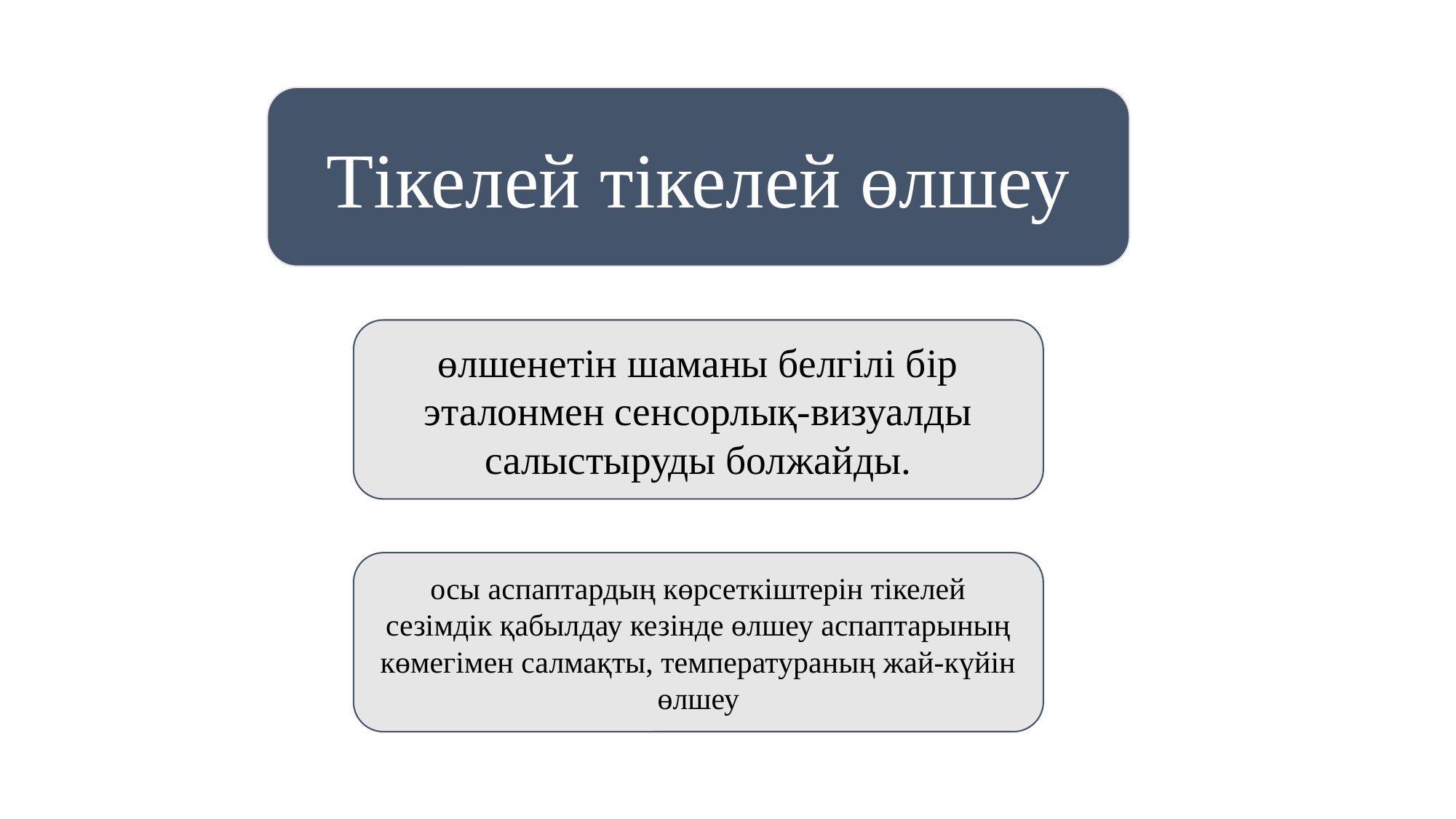

Тікелей тікелей өлшеу
өлшенетін шаманы белгілі бір эталонмен сенсорлық-визуалды салыстыруды болжайды.
осы аспаптардың көрсеткіштерін тікелей сезімдік қабылдау кезінде өлшеу аспаптарының көмегімен салмақты, температураның жай-күйін өлшеу